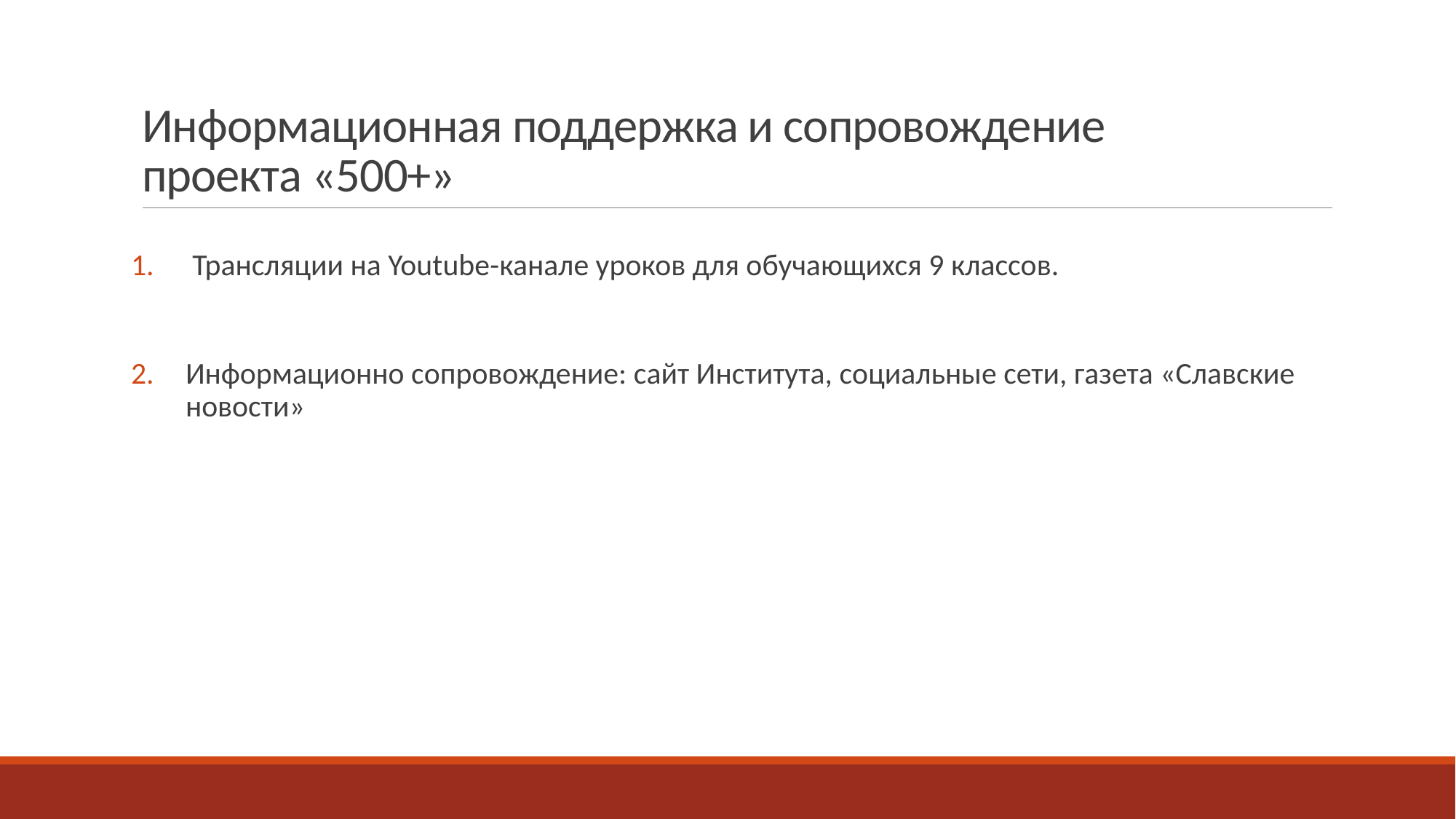

# Информационная поддержка и сопровождение проекта «500+»
Трансляции на Youtube-канале уроков для обучающихся 9 классов.

Информационно сопровождение: сайт Института, социальные сети, газета «Славские новости»